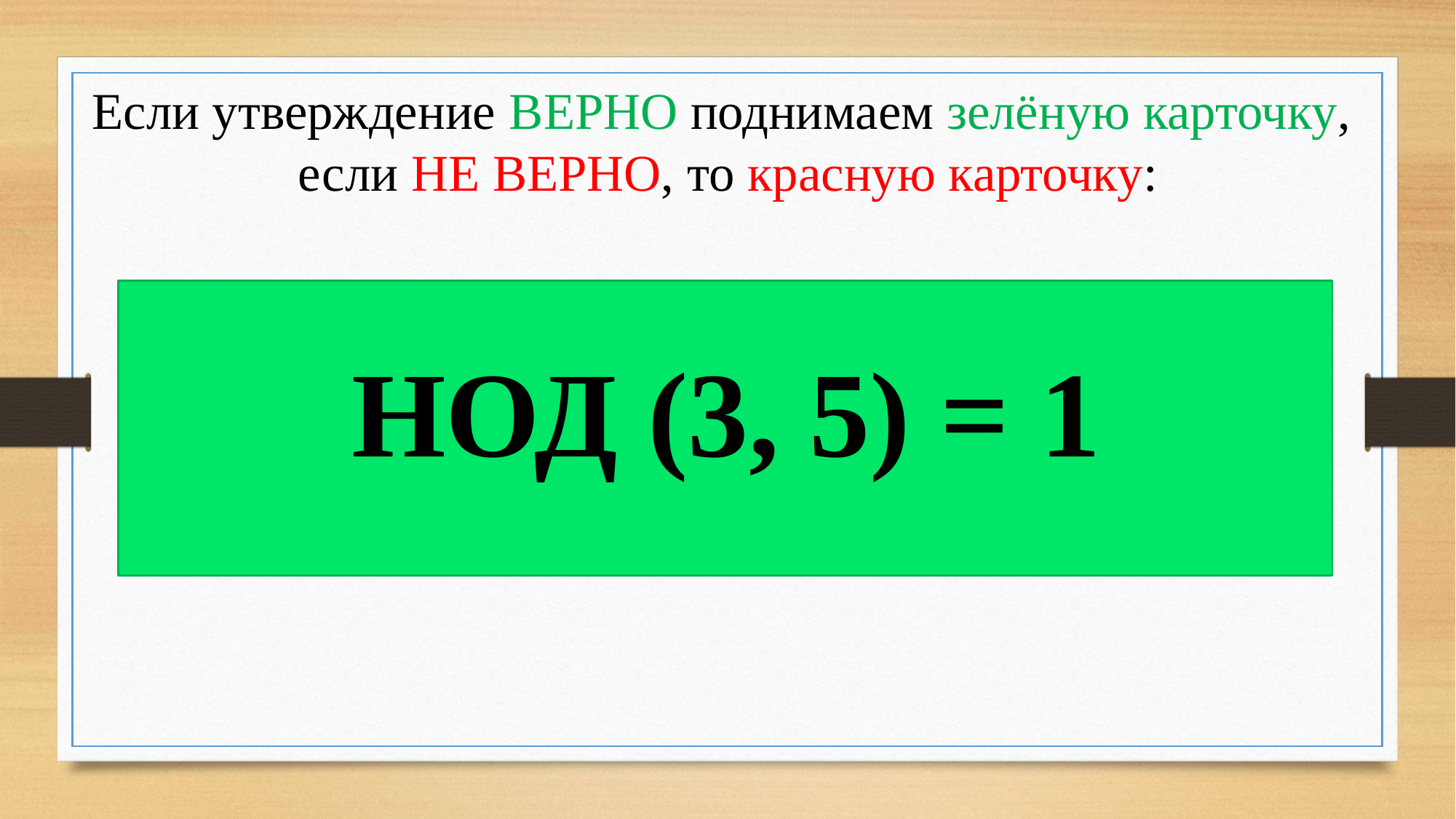

Если утверждение ВЕРНО поднимаем зелёную карточку,
если НЕ ВЕРНО, то красную карточку:

НОД (3, 5) = 1